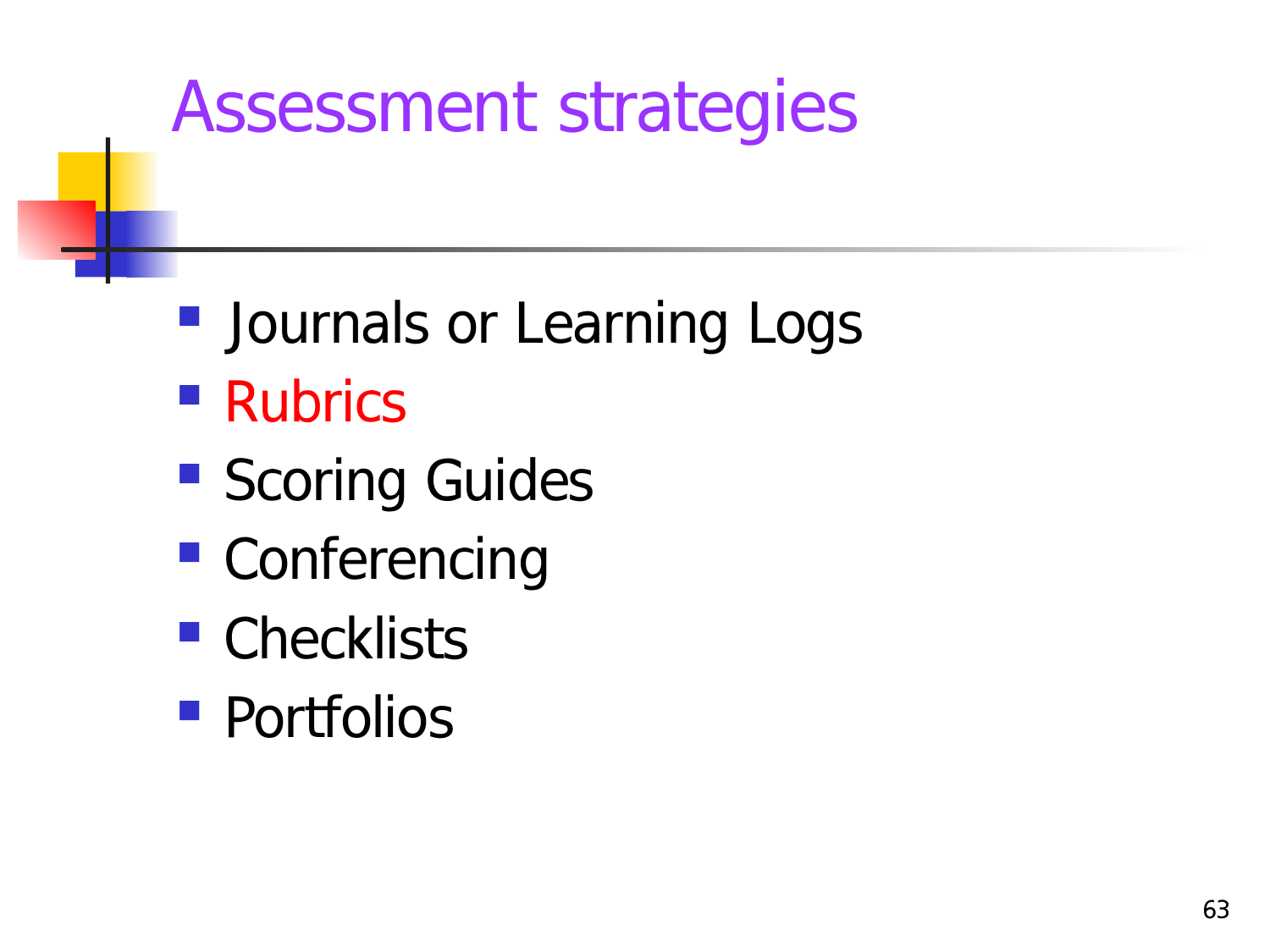

# Assessment strategies
Journals or Learning Logs
Rubrics
Scoring Guides
Conferencing
Checklists
Portfolios
63